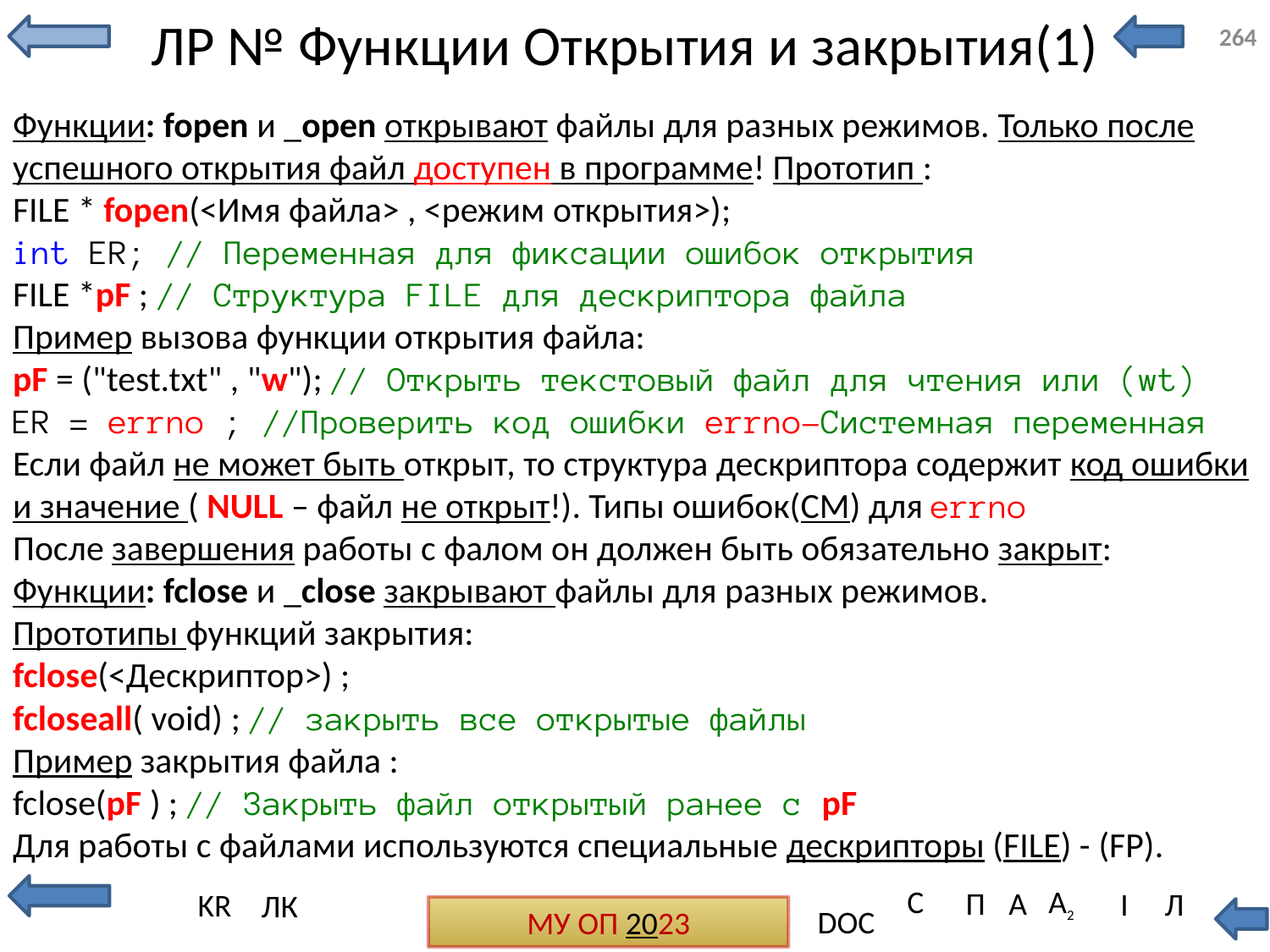

# ЛР № Функции Открытия и закрытия(1)
264
Функции: fopen и _open открывают файлы для разных режимов. Только после успешного открытия файл доступен в программе! Прототип :
FILE * fopen(<Имя файла> , <режим открытия>);
int ER; // Переменная для фиксации ошибок открытия
FILE *pF ; // Структура FILE для дескриптора файла
Пример вызова функции открытия файла:
pF = ("test.txt" , "w"); // Открыть текстовый файл для чтения или (wt)
ER = errno ; //Проверить код ошибки errno–Системная переменная
Если файл не может быть открыт, то структура дескриптора содержит код ошибки и значение ( NULL – файл не открыт!). Типы ошибок(СМ) для errno
После завершения работы с фалом он должен быть обязательно закрыт:
Функции: fclose и _close закрывают файлы для разных режимов.
Прототипы функций закрытия:
fclose(<Дескриптор>) ;
fcloseall( void) ; // закрыть все открытые файлы
Пример закрытия файла :
fclose(pF ) ; // Закрыть файл открытый ранее с pF
Для работы с файлами используются специальные дескрипторы (FILE) - (FP).